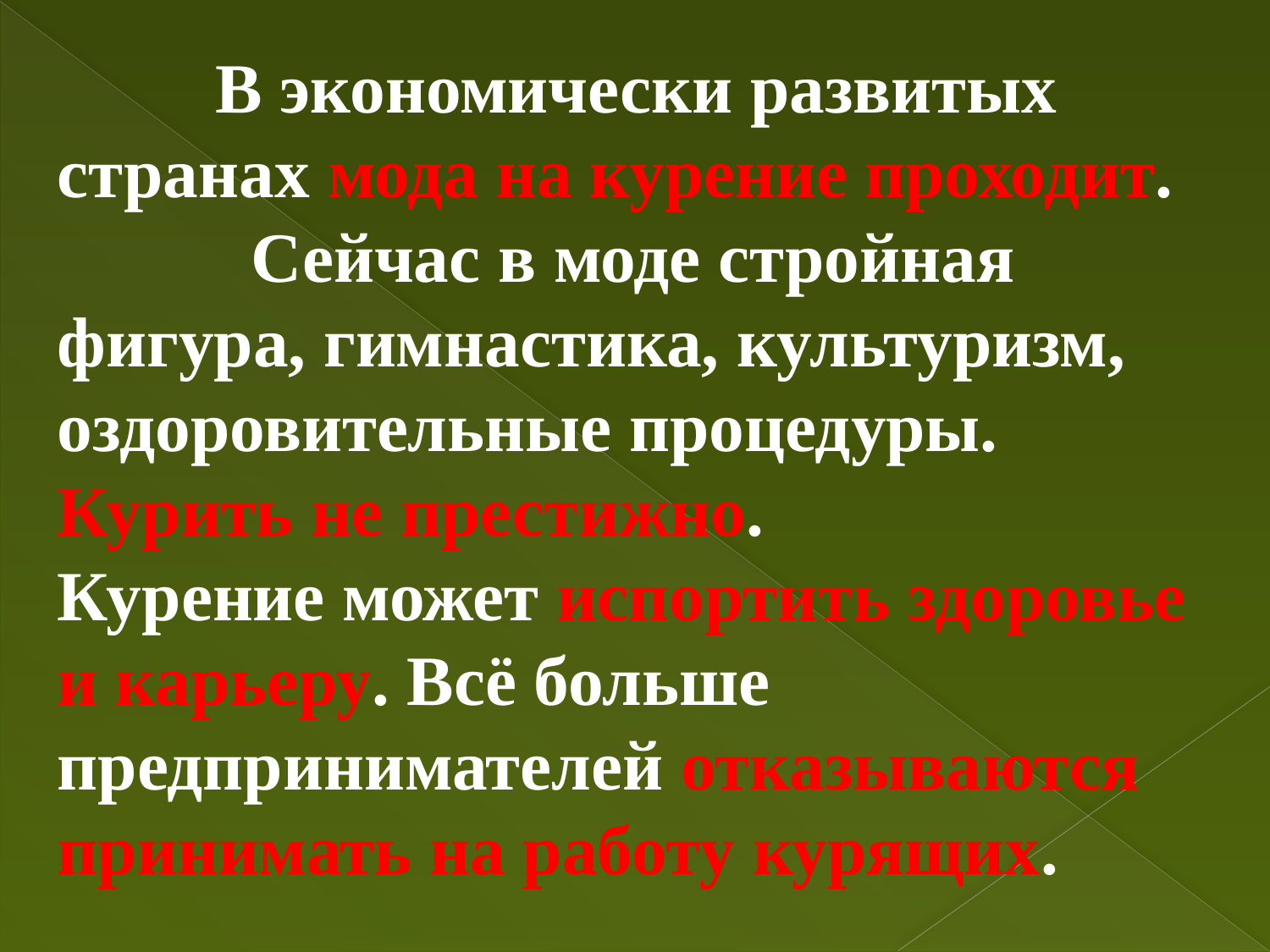

В экономически развитых странах мода на курение проходит.
           Сейчас в моде стройная фигура, гимнастика, культуризм, оздоровительные процедуры. Курить не престижно.            	Курение может испортить здоровье и карьеру. Всё больше предпринимателей отказываются принимать на работу курящих.